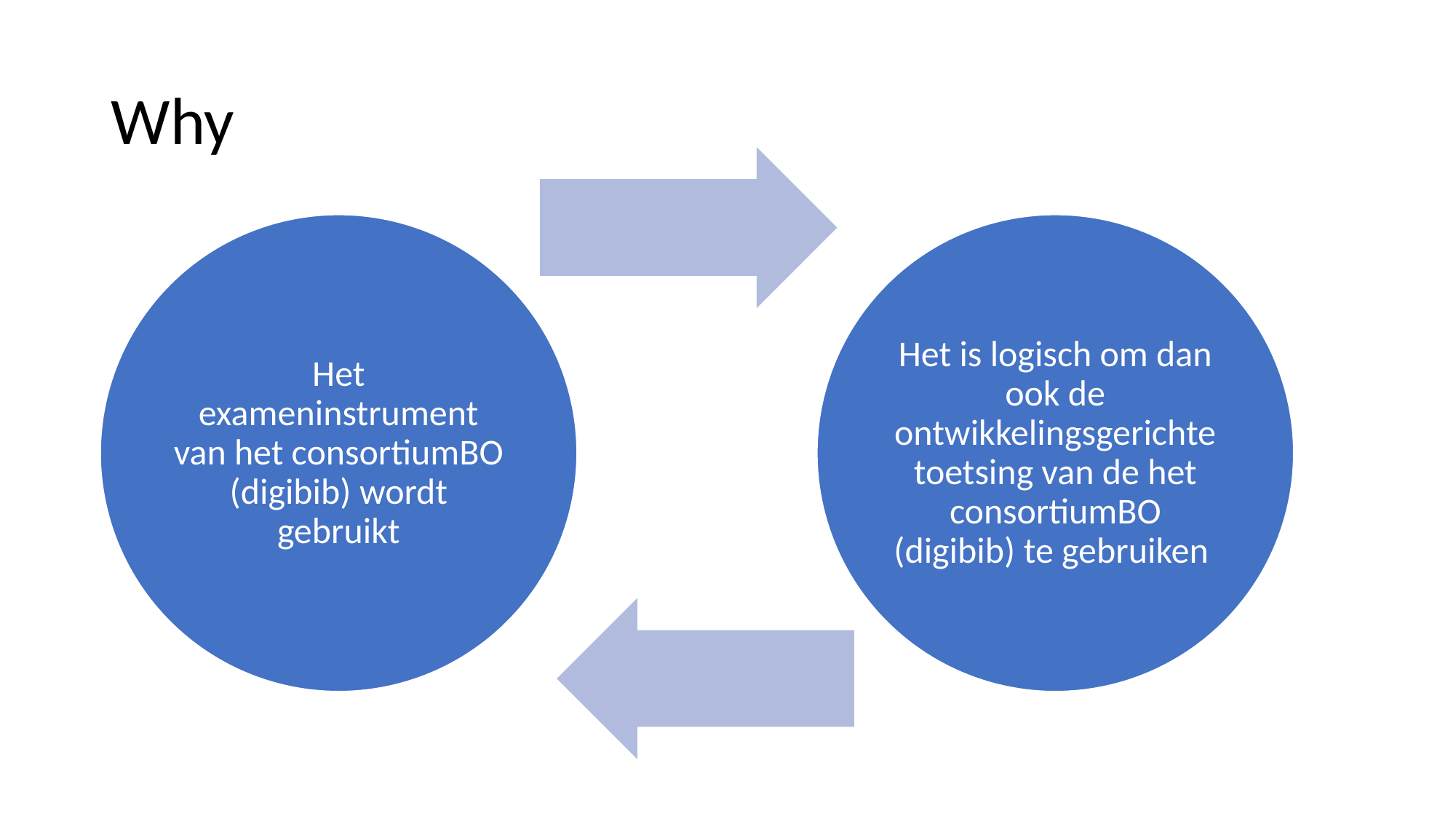

# Why
Het exameninstrument van het consortiumBO (digibib) wordt gebruikt

Het is logisch om dan ook de ontwikkelingsgerichte toetsing van de het consortiumBO (digibib) te gebruiken